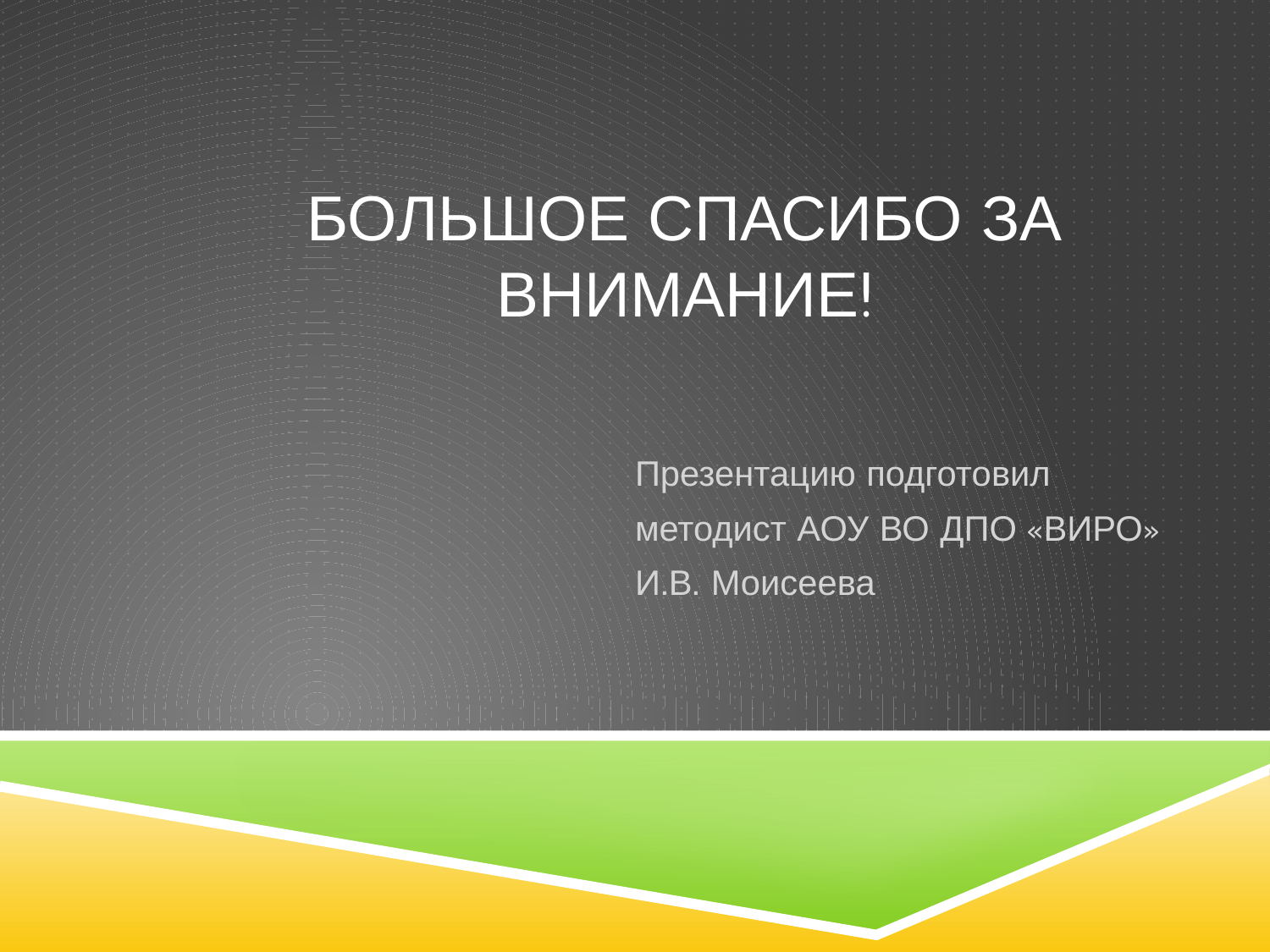

# Большое спасибо за внимание!
Презентацию подготовил
методист АОУ ВО ДПО «ВИРО»
И.В. Моисеева